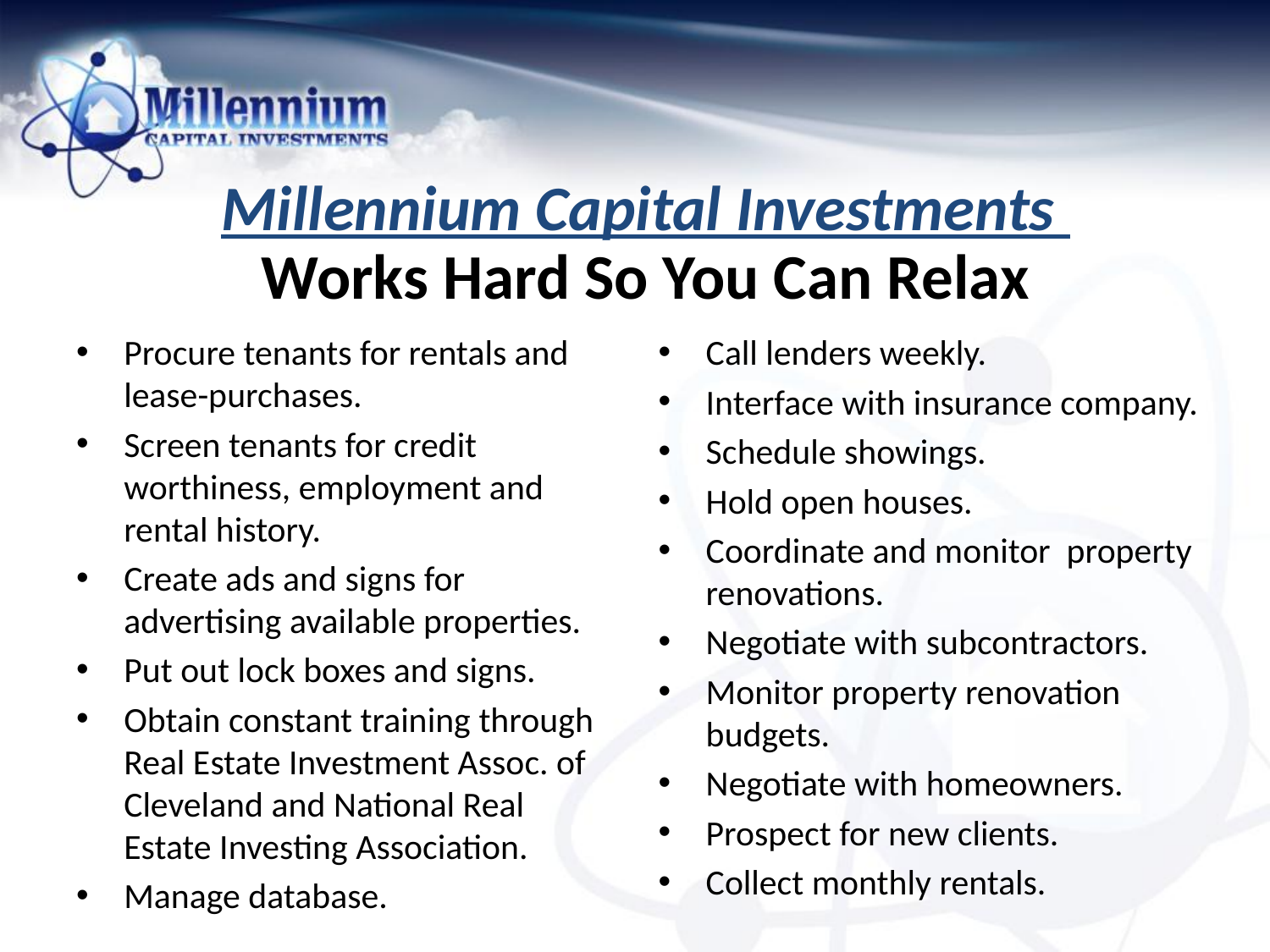

Millennium Capital Investments
Works Hard So You Can Relax
Procure tenants for rentals and lease-purchases.
Screen tenants for credit worthiness, employment and rental history.
Create ads and signs for advertising available properties.
Put out lock boxes and signs.
Obtain constant training through Real Estate Investment Assoc. of Cleveland and National Real Estate Investing Association.
Manage database.
Call lenders weekly.
Interface with insurance company.
Schedule showings.
Hold open houses.
Coordinate and monitor  property renovations.
Negotiate with subcontractors.
Monitor property renovation budgets.
Negotiate with homeowners.
Prospect for new clients.
Collect monthly rentals.